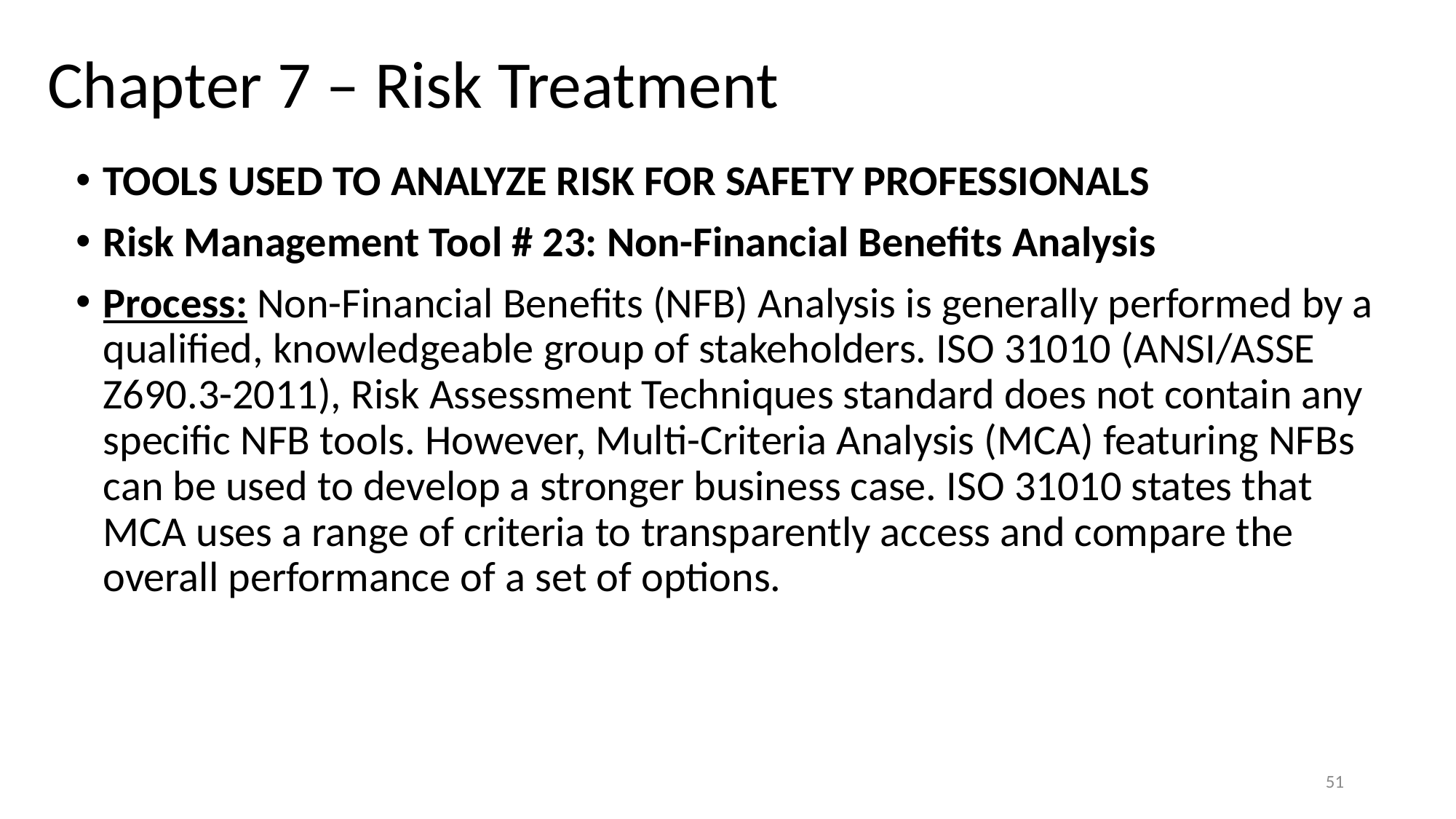

# Chapter 7 – Risk Treatment
TOOLS USED TO ANALYZE RISK FOR SAFETY PROFESSIONALS
Risk Management Tool # 23: Non-Financial Benefits Analysis
Process: Non-Financial Benefits (NFB) Analysis is generally performed by a qualified, knowledgeable group of stakeholders. ISO 31010 (ANSI/ASSE Z690.3-2011), Risk Assessment Techniques standard does not contain any specific NFB tools. However, Multi-Criteria Analysis (MCA) featuring NFBs can be used to develop a stronger business case. ISO 31010 states that MCA uses a range of criteria to transparently access and compare the overall performance of a set of options.
51